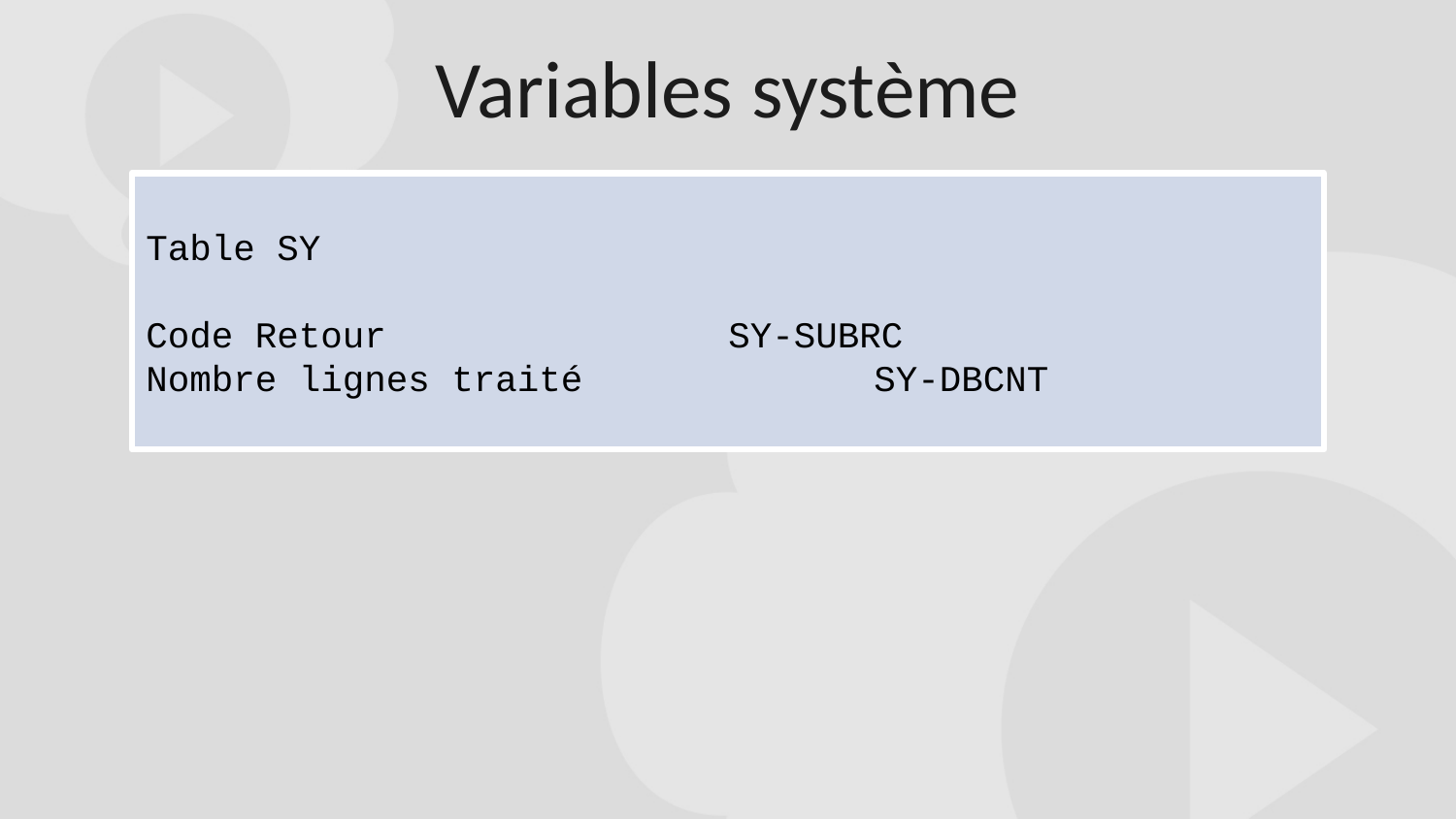

Variables système

Table SY

Code Retour			SY-SUBRC
Nombre lignes traité		SY-DBCNT